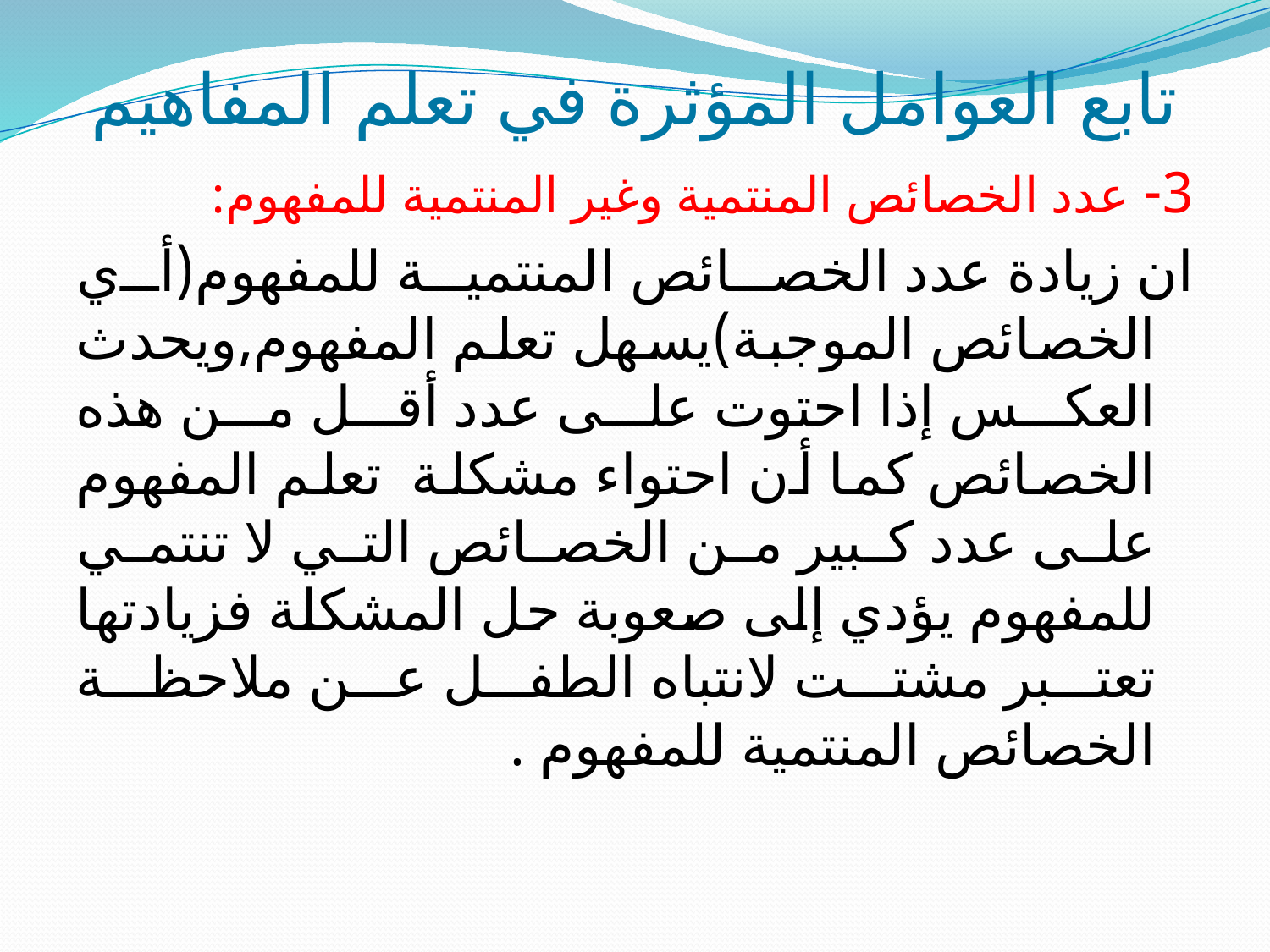

# تابع العوامل المؤثرة في تعلم المفاهيم
3- عدد الخصائص المنتمية وغير المنتمية للمفهوم:
ان زيادة عدد الخصائص المنتمية للمفهوم(أي الخصائص الموجبة)يسهل تعلم المفهوم,ويحدث العكس إذا احتوت على عدد أقل من هذه الخصائص كما أن احتواء مشكلة  تعلم المفهوم على عدد كبير من الخصائص التي لا تنتمي للمفهوم يؤدي إلى صعوبة حل المشكلة فزيادتها تعتبر مشتت لانتباه الطفل عن ملاحظة الخصائص المنتمية للمفهوم .